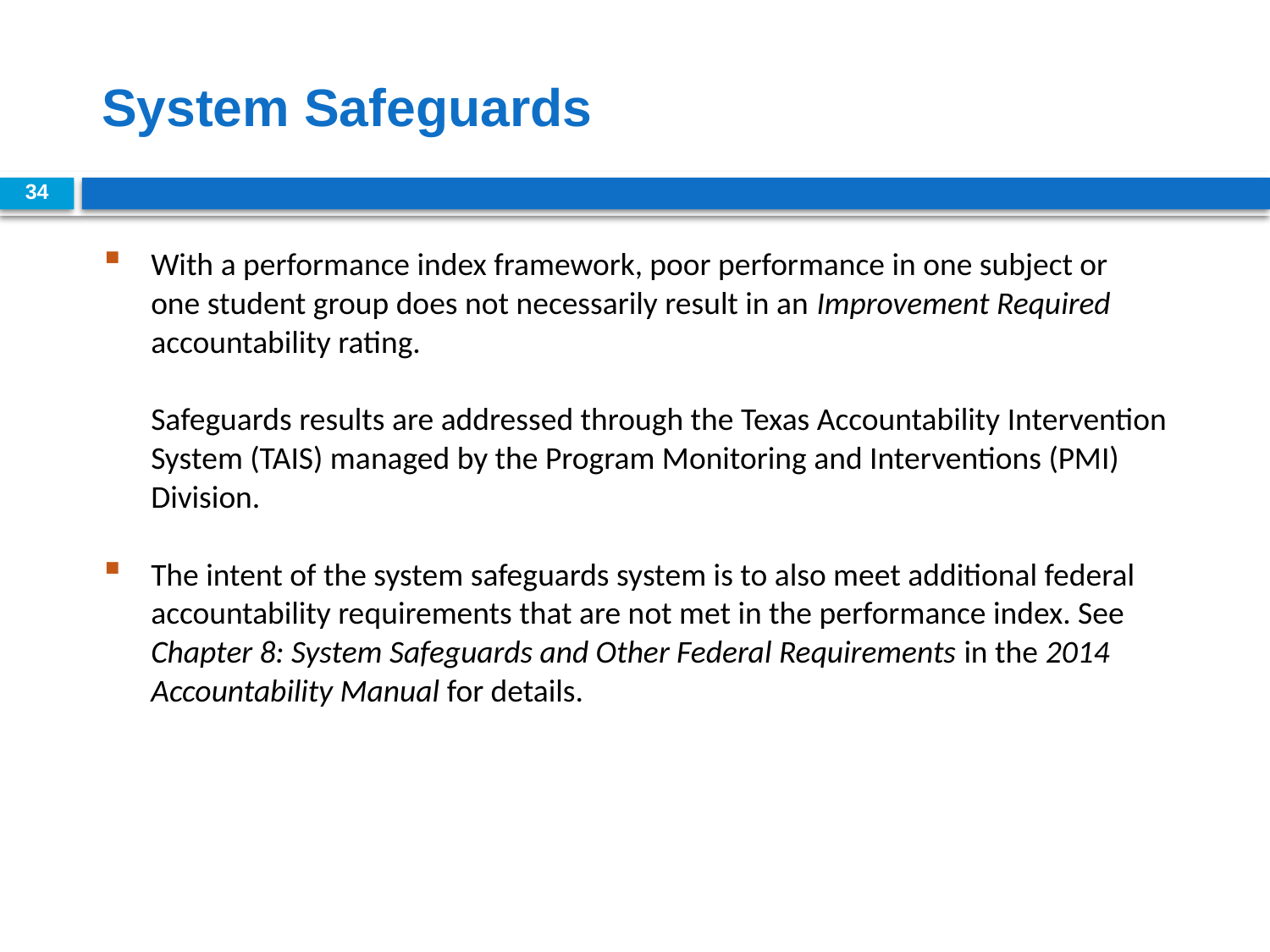

# System Safeguards
34
With a performance index framework, poor performance in one subject or
one student group does not necessarily result in an Improvement Required accountability rating.
Safeguards results are addressed through the Texas Accountability Intervention System (TAIS) managed by the Program Monitoring and Interventions (PMI) Division.

The intent of the system safeguards system is to also meet additional federal accountability requirements that are not met in the performance index. See Chapter 8: System Safeguards and Other Federal Requirements in the 2014 Accountability Manual for details.